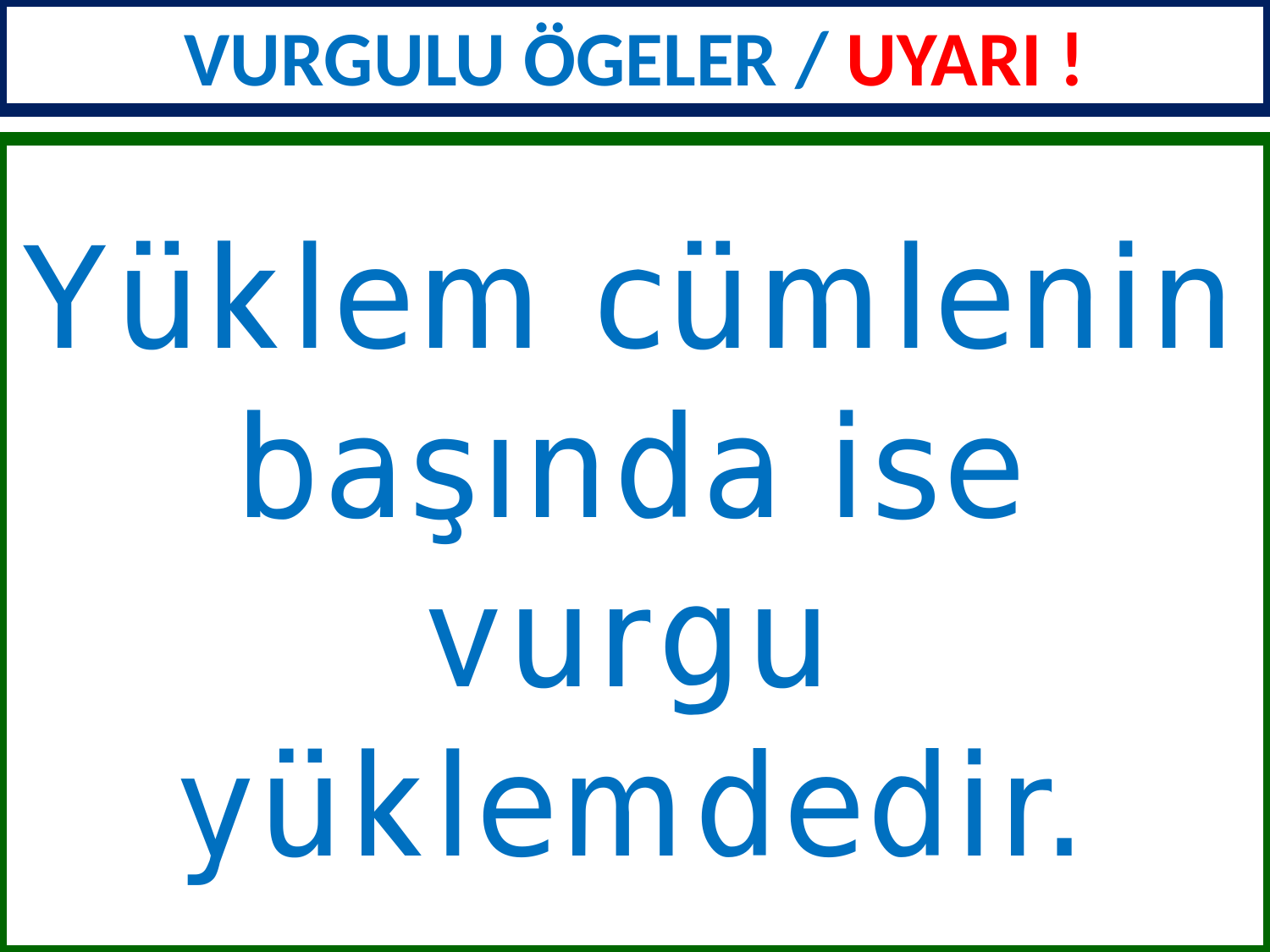

VURGULU ÖGELER / UYARI !
Yüklem cümlenin başında ise vurgu yüklemdedir.